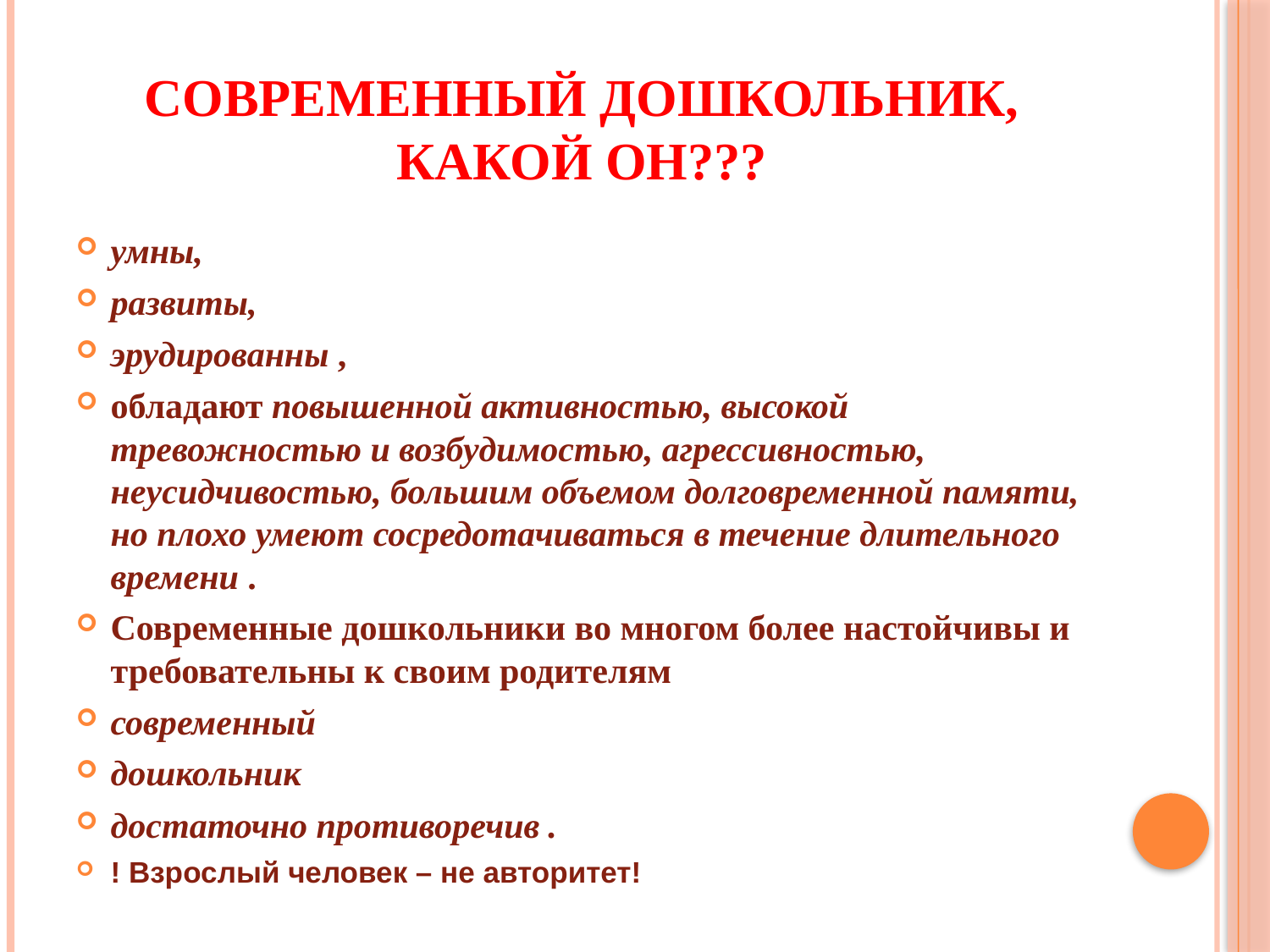

# СОВРЕМЕННЫЙ ДОШКОЛЬНИК, КАКОЙ ОН???
умны,
развиты,
эрудированны ,
обладают повышенной активностью, высокой тревожностью и возбудимостью, агрессивностью, неусидчивостью, большим объемом долговременной памяти, но плохо умеют сосредотачиваться в течение длительного времени .
Современные дошкольники во многом более настойчивы и требовательны к своим родителям
современный
дошкольник
достаточно противоречив .
! Взрослый человек – не авторитет!